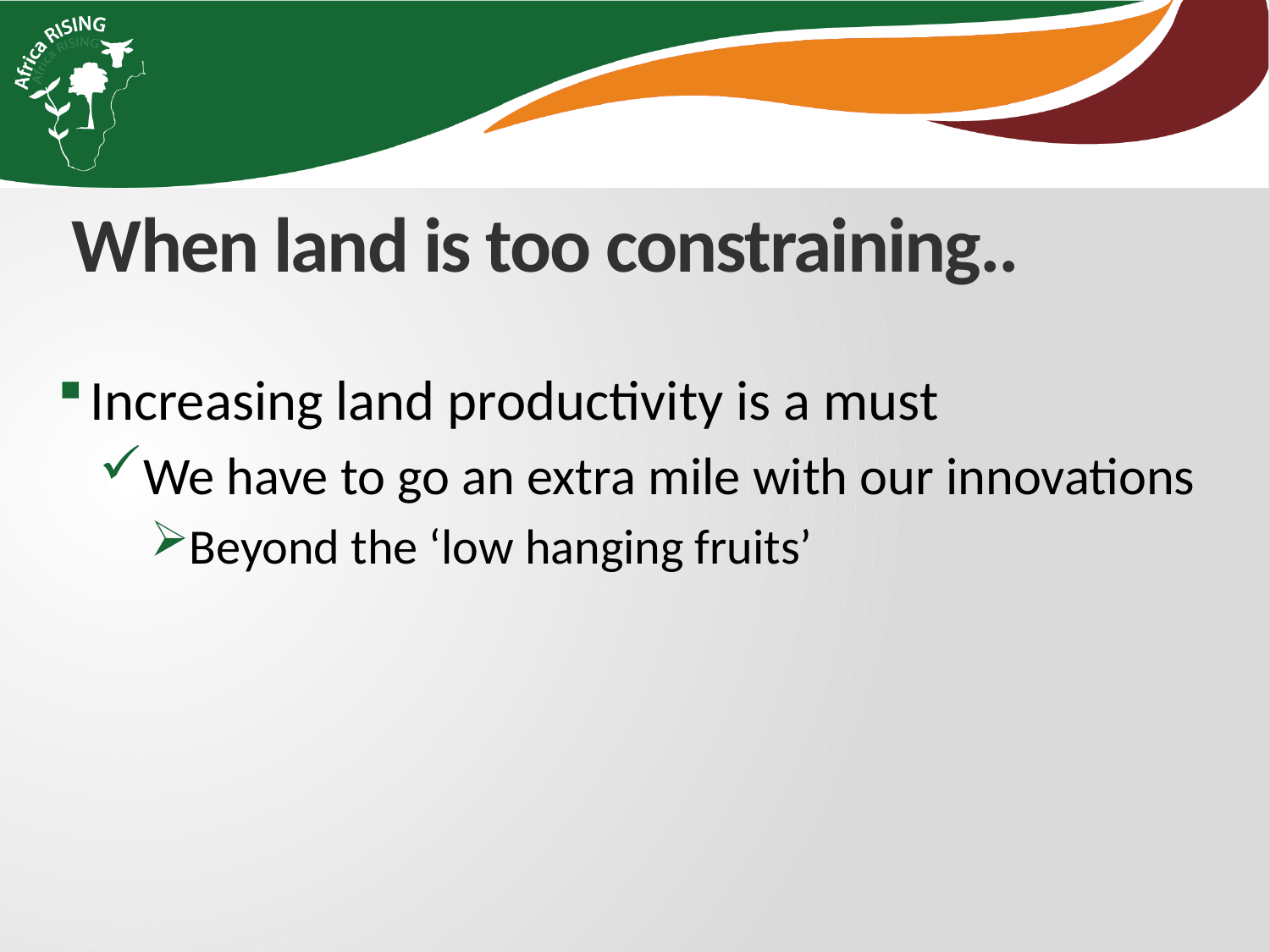

# When land is too constraining..
Increasing land productivity is a must
We have to go an extra mile with our innovations
Beyond the ‘low hanging fruits’